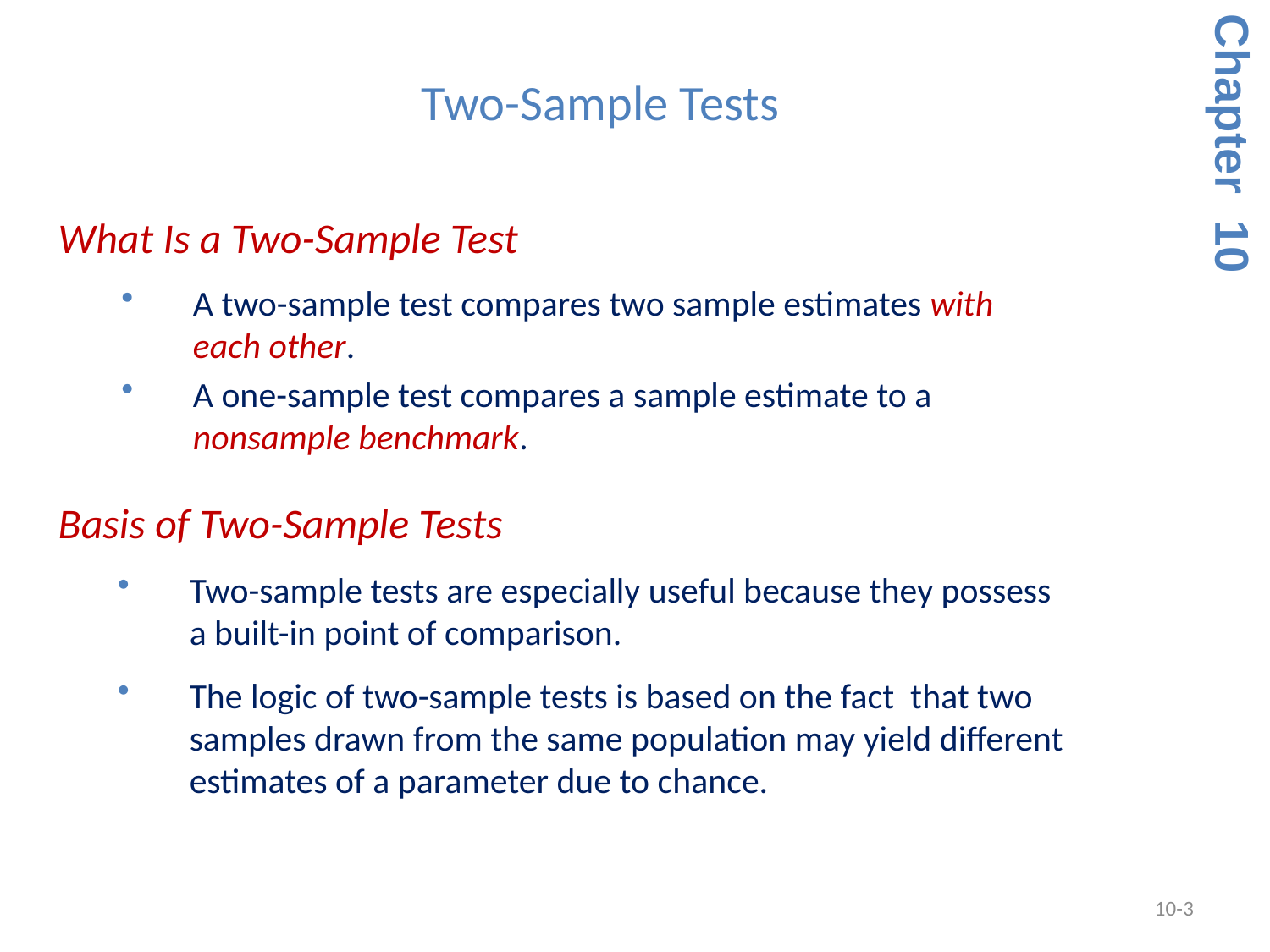

# Two-Sample Tests
Chapter  10
 What Is a Two-Sample Test
A two-sample test compares two sample estimates with each other.
A one-sample test compares a sample estimate to a nonsample benchmark.
 Basis of Two-Sample Tests
Two-sample tests are especially useful because they possess a built-in point of comparison.
The logic of two-sample tests is based on the fact  that two samples drawn from the same population may yield different estimates of a parameter due to chance.
10-3